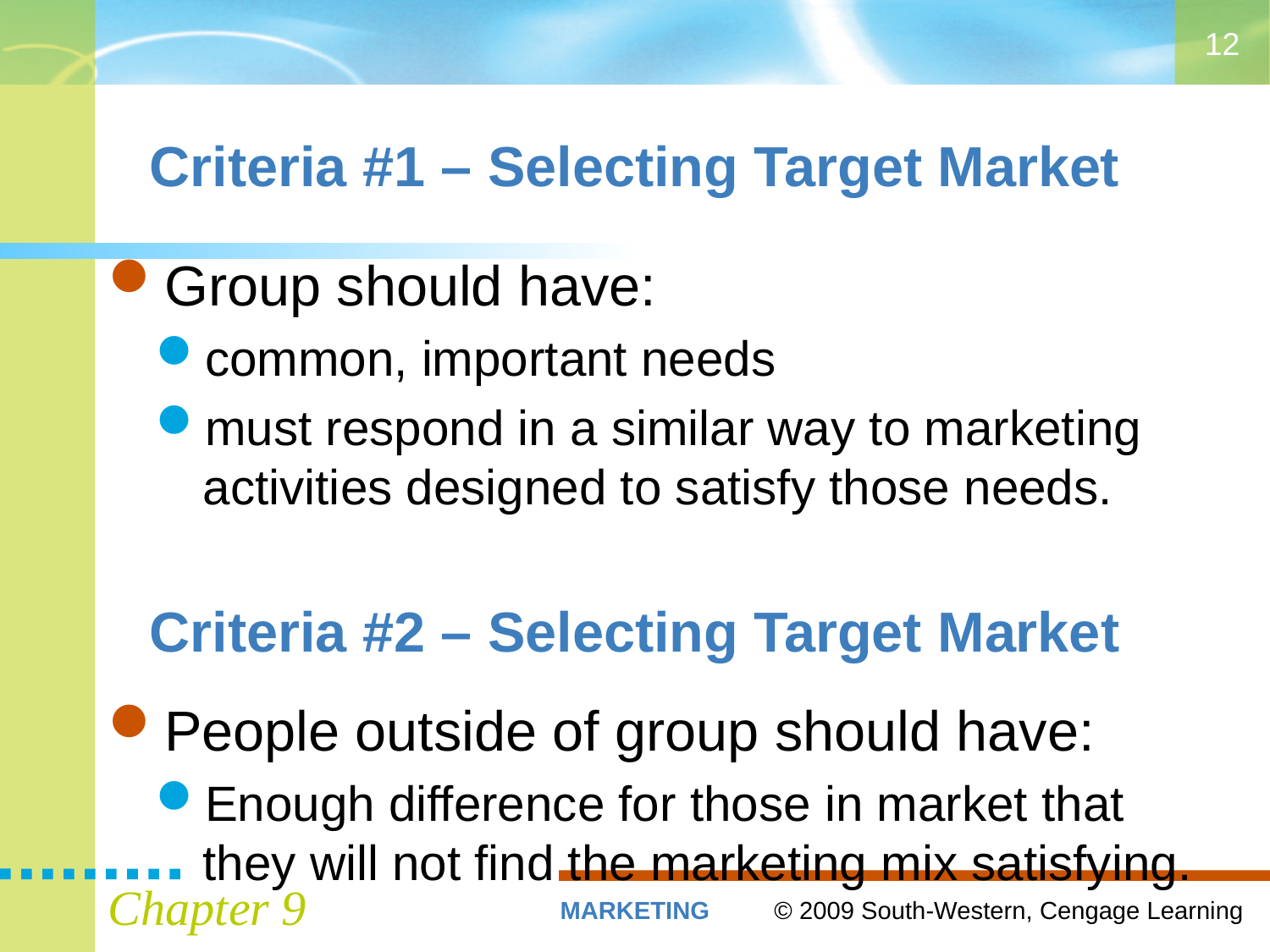

12
# Criteria #1 – Selecting Target Market
Group should have:
common, important needs
must respond in a similar way to marketing activities designed to satisfy those needs.

People outside of group should have:
Enough difference for those in market that they will not find the marketing mix satisfying.

Criteria #2 – Selecting Target Market
Chapter 9